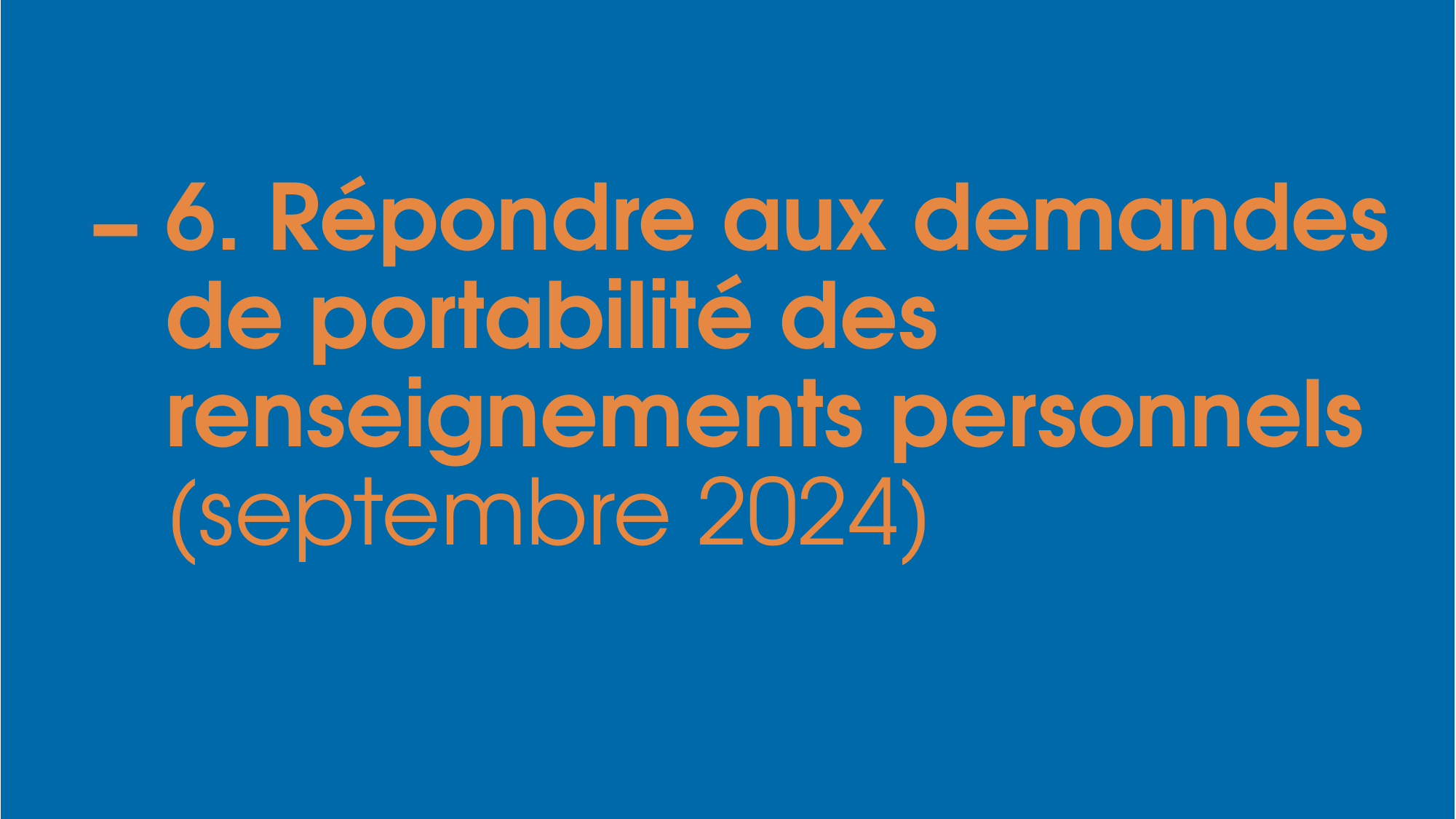

01
# 6. Répondre aux demandes de portabilité des renseignements personnels
(septembre 2024)